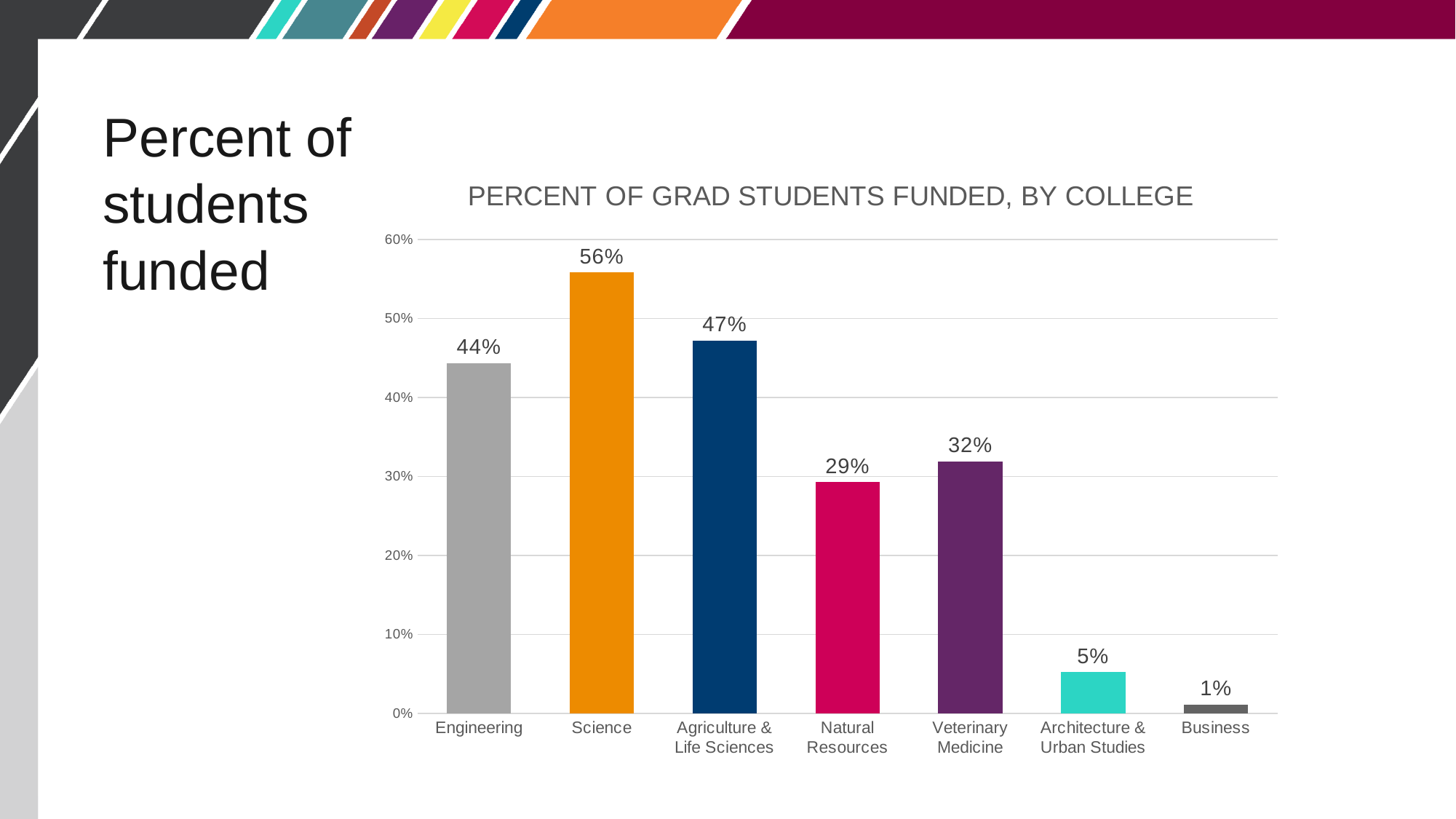

# Percent of students funded

### Chart: PERCENT OF GRAD STUDENTS FUNDED, BY COLLEGE

| Category |  |
|---|---|
| Engineering | 0.4436834094368341 |
| Science | 0.5586319218241043 |
| Agriculture & Life Sciences | 0.47227191413237923 |
| Natural Resources | 0.2930513595166163 |
| Veterinary Medicine | 0.3191489361702128 |
| Architecture & Urban Studies | 0.05194805194805195 |
| Business | 0.01098901098901099 |